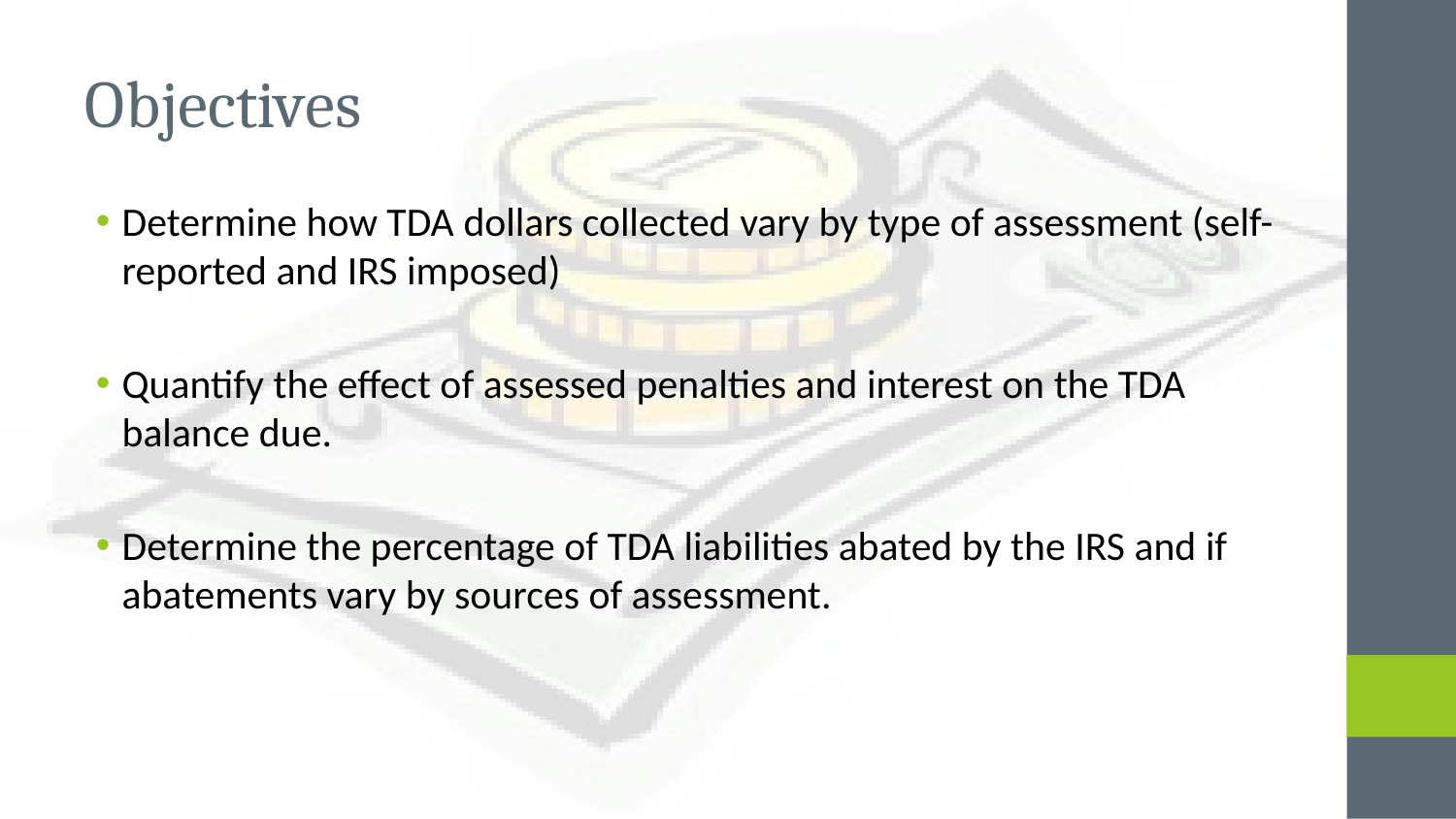

# Objectives
Determine how TDA dollars collected vary by type of assessment (self-reported and IRS imposed)

Quantify the effect of assessed penalties and interest on the TDA balance due.

Determine the percentage of TDA liabilities abated by the IRS and if abatements vary by sources of assessment.